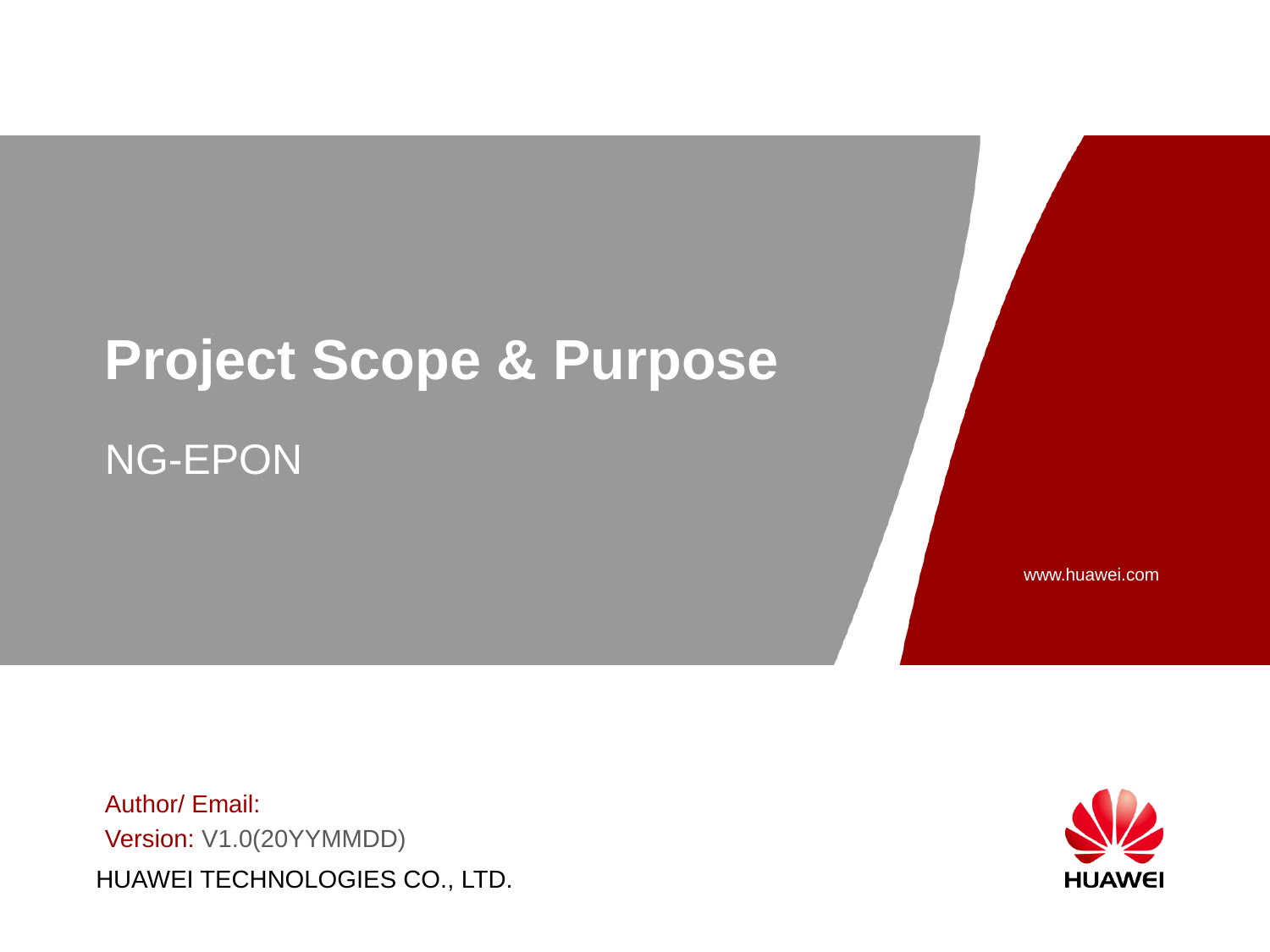

# Project Scope & Purpose
NG-EPON
Author/ Email:
Version: V1.0(20YYMMDD)